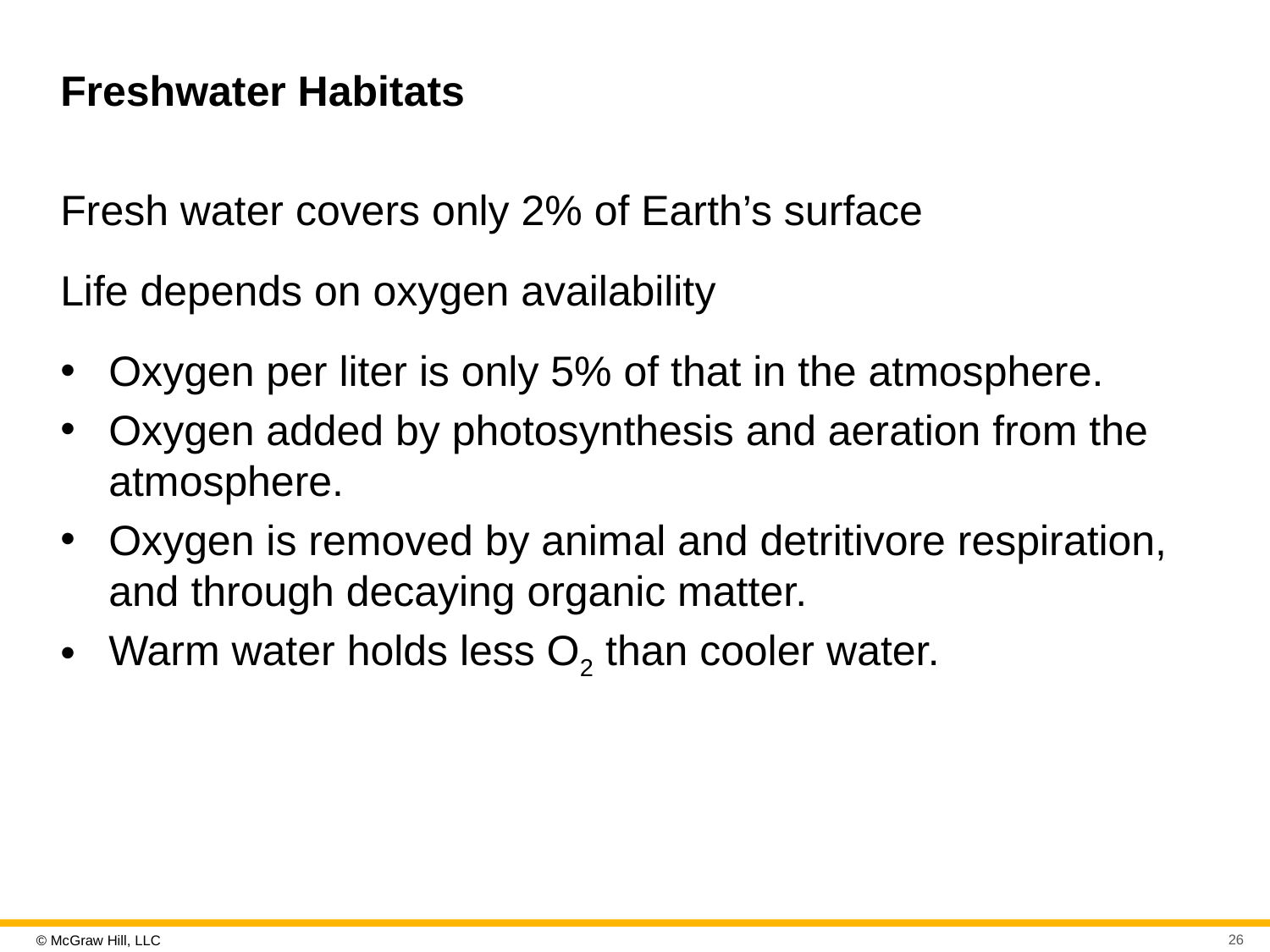

# Freshwater Habitats
Fresh water covers only 2% of Earth’s surface
Life depends on oxygen availability
Oxygen per liter is only 5% of that in the atmosphere.
Oxygen added by photosynthesis and aeration from the atmosphere.
Oxygen is removed by animal and detritivore respiration, and through decaying organic matter.
Warm water holds less O2 than cooler water.
26